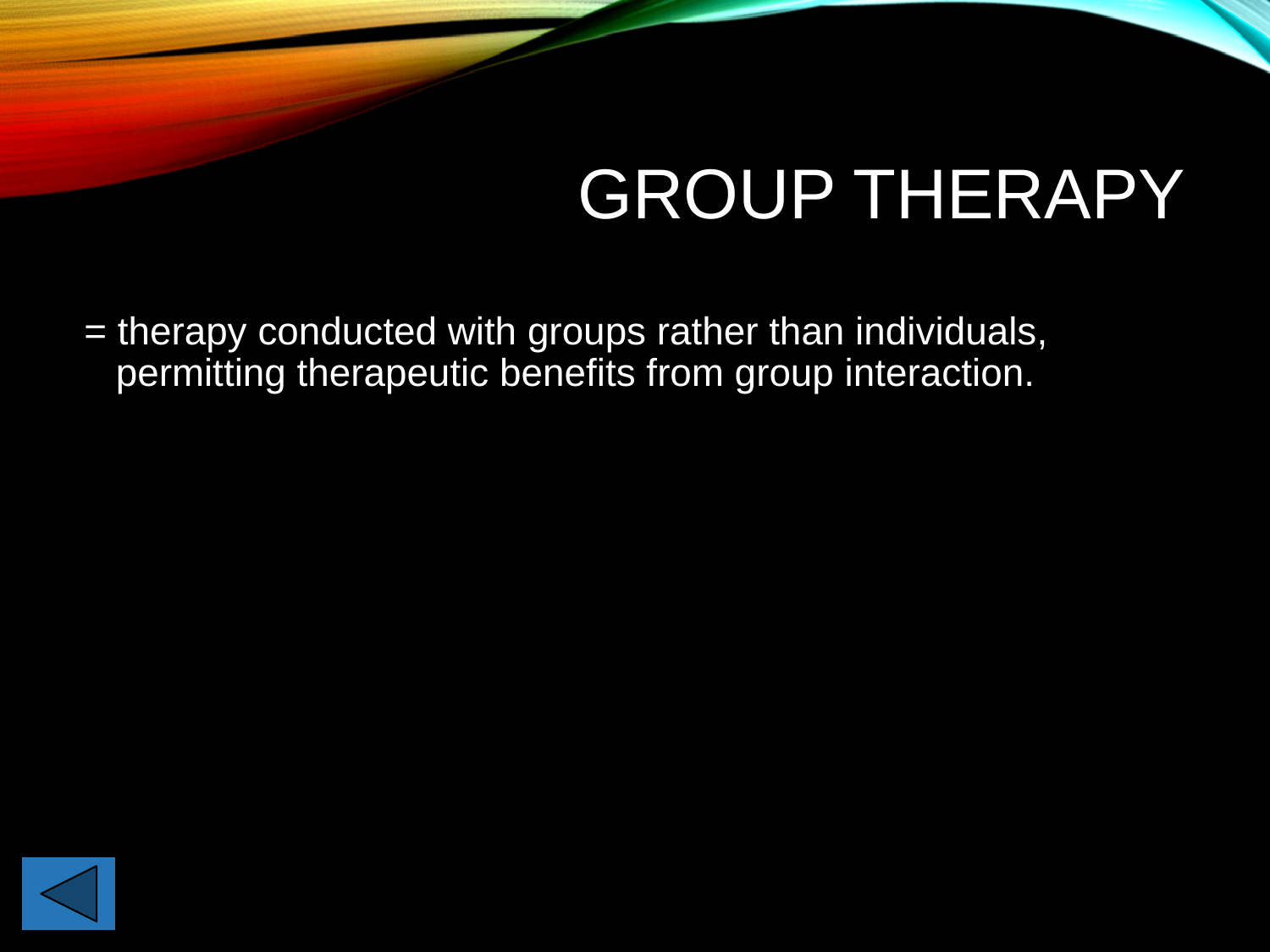

# Group Therapy
= therapy conducted with groups rather than individuals, permitting therapeutic benefits from group interaction.